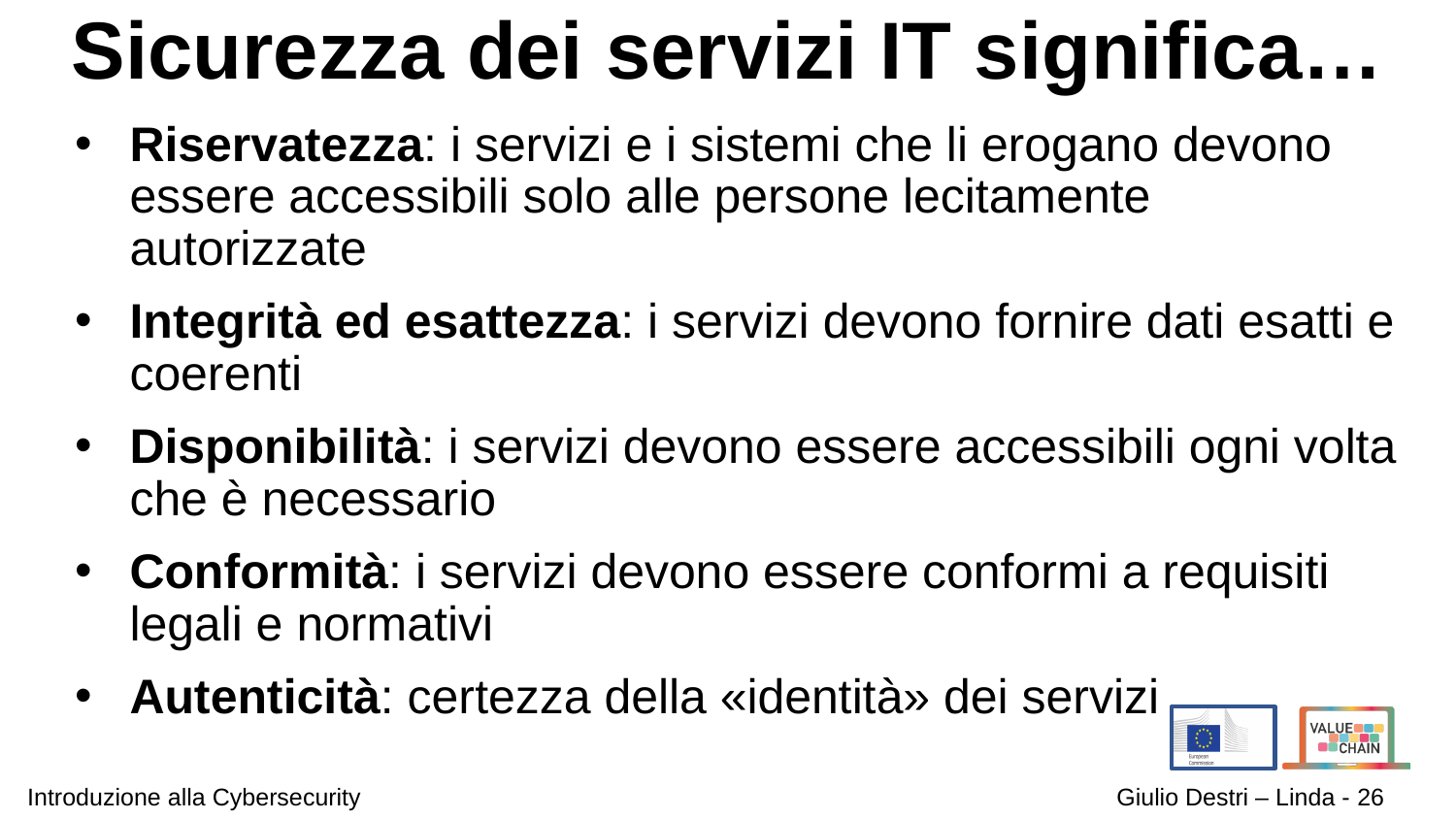

# Sicurezza dei servizi IT significa…
Riservatezza: i servizi e i sistemi che li erogano devono essere accessibili solo alle persone lecitamente autorizzate
Integrità ed esattezza: i servizi devono fornire dati esatti e coerenti
Disponibilità: i servizi devono essere accessibili ogni volta che è necessario
Conformità: i servizi devono essere conformi a requisiti legali e normativi
Autenticità: certezza della «identità» dei servizi